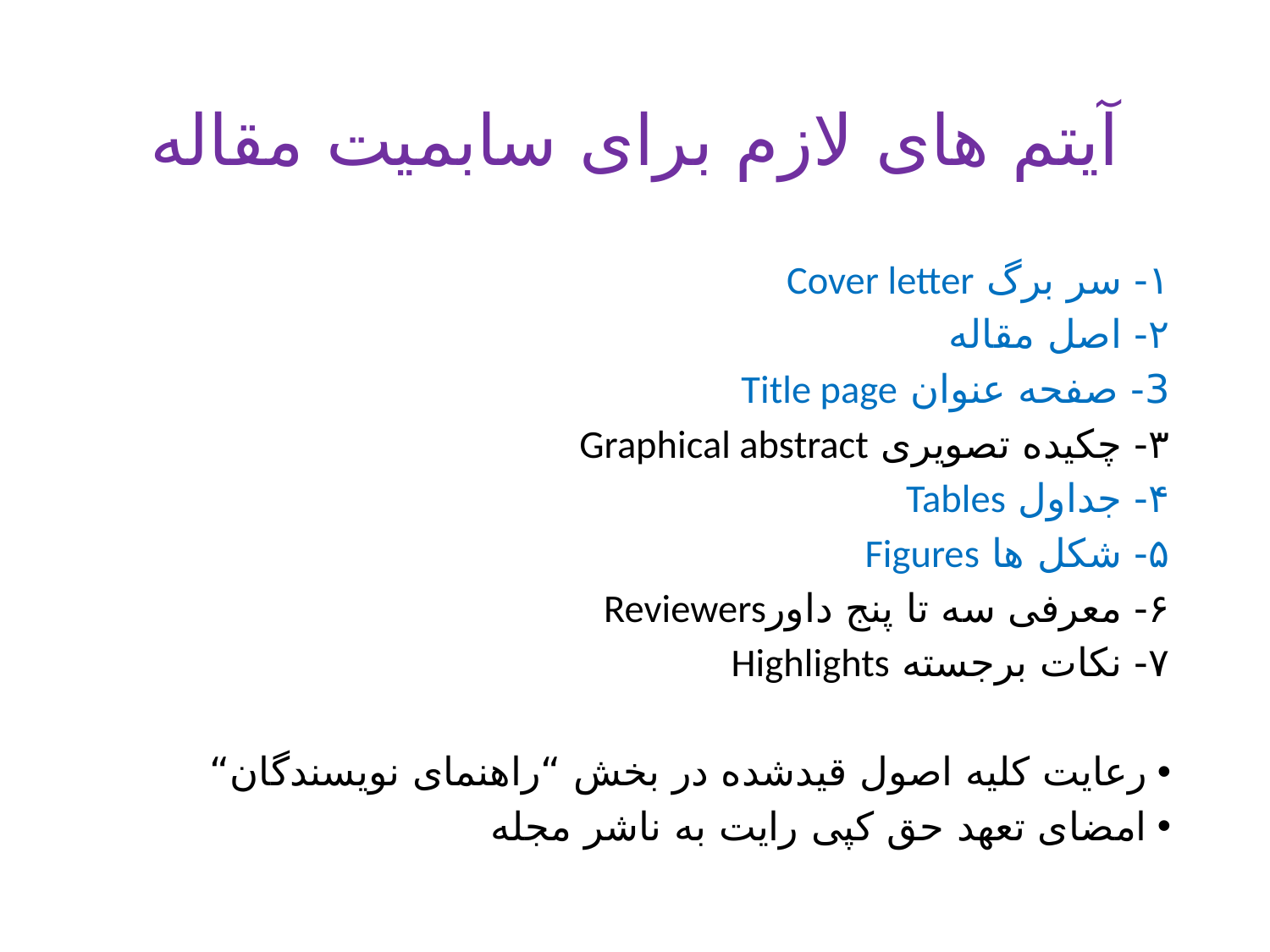

# آیتم های لازم برای سابمیت مقاله
۱- سر برگ Cover letter
۲- اصل مقاله
3- صفحه عنوان Title page
۳- چکیده تصویری Graphical abstract
۴- جداول Tables
۵- شکل ها Figures
۶- معرفی سه تا پنج داورReviewers
۷- نکات برجسته Highlights

رعایت كلیه اصول قیدشده در بخش “راهنمای نویسندگان“
امضای تعهد حق كپی رایت به ناشر مجله

15 November 2021
11